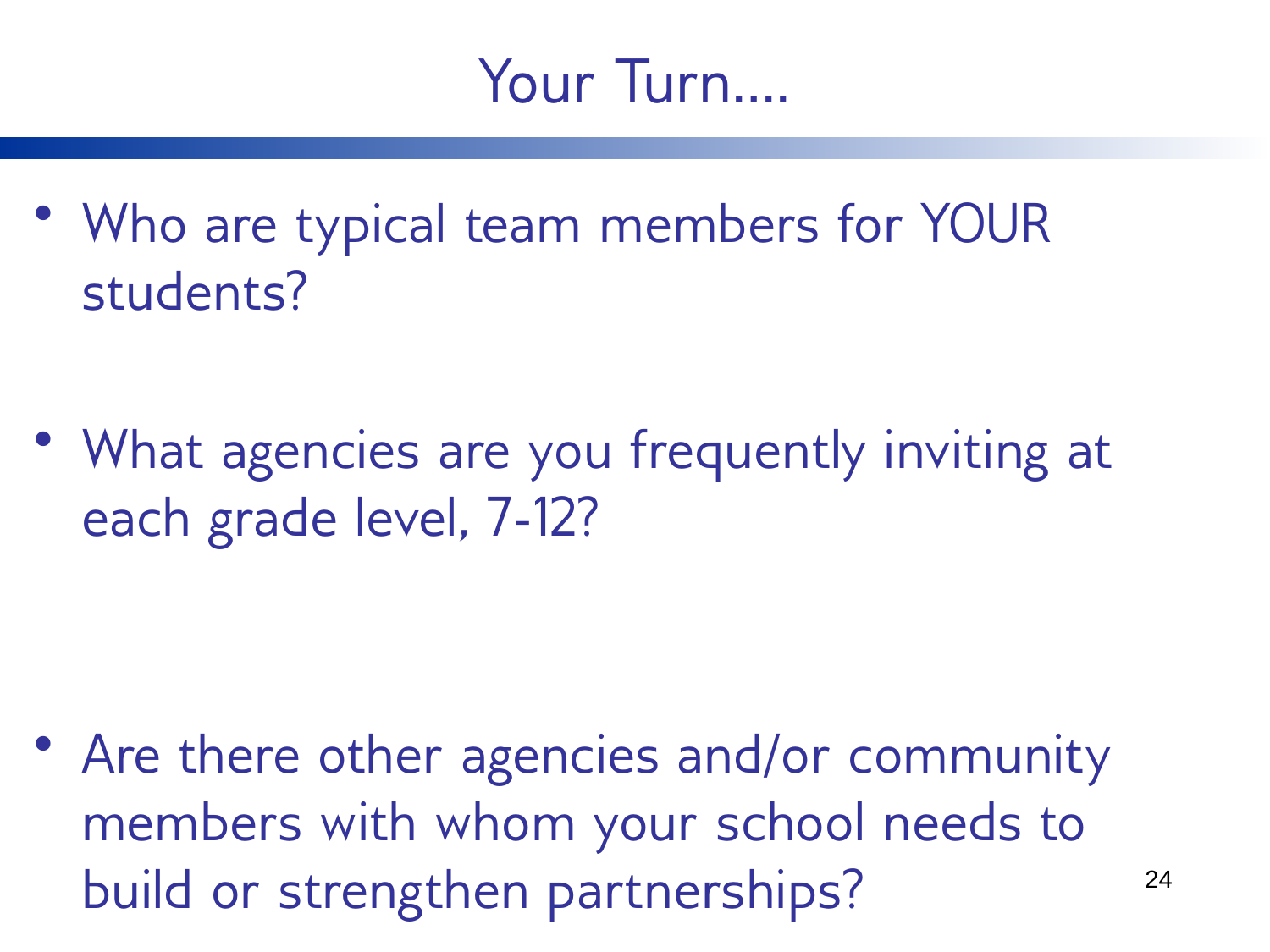

# Your Turn….
Who are typical team members for YOUR students?

What agencies are you frequently inviting at each grade level, 7-12?

Are there other agencies and/or community members with whom your school needs to build or strengthen partnerships?

24